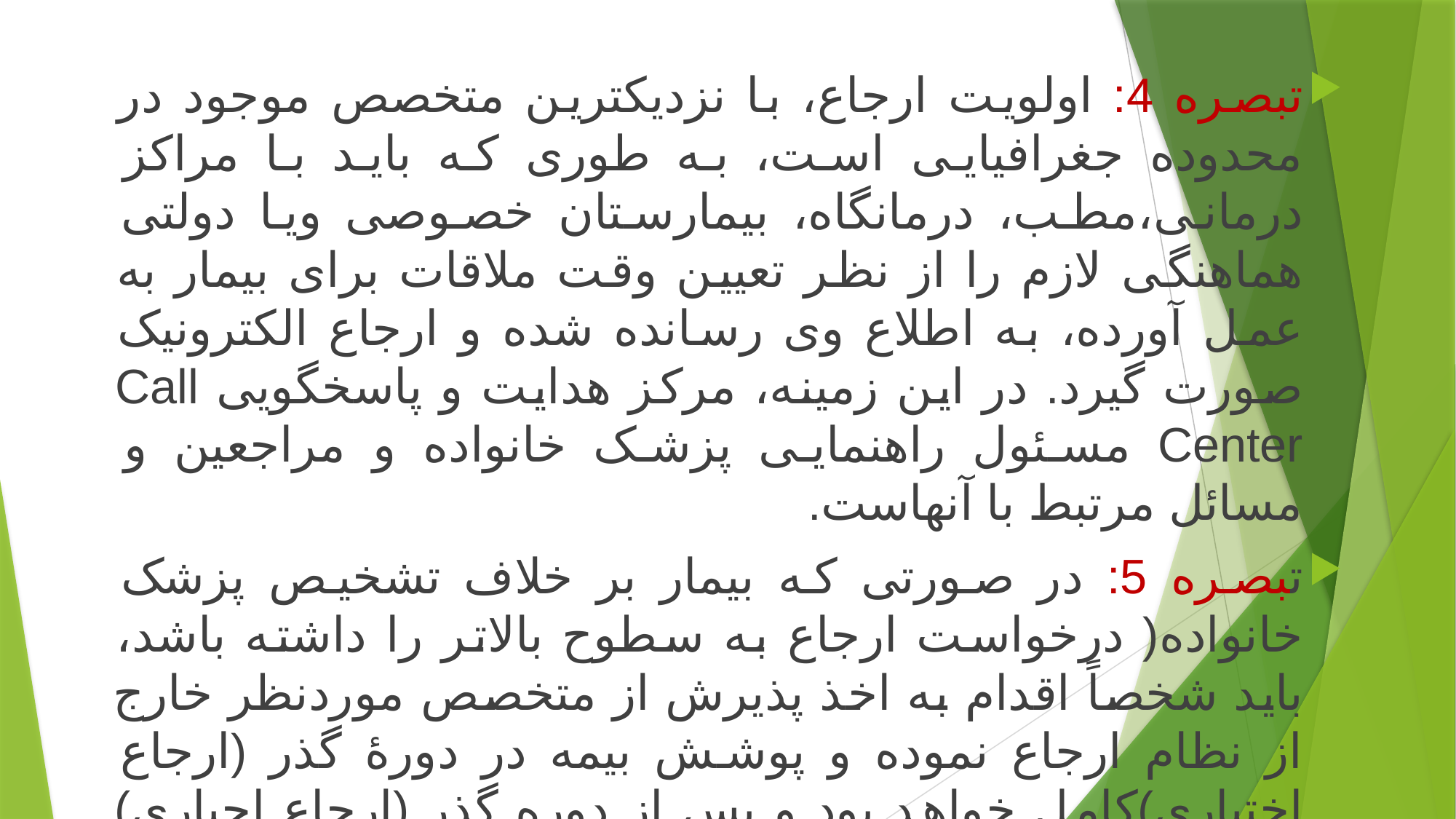

تبصره 4: اولویت ارجاع، با نزدیکترین متخصص موجود در محدوده جغرافیایی است، به طوری که باید با مراکز درمانی،مطب، درمانگاه، بیمارستان خصوصی ویا دولتی هماهنگی لازم را از نظر تعیین وقت ملاقات برای بیمار به عمل آورده، به اطلاع وی رسانده شده و ارجاع الکترونیک صورت گیرد. در این زمینه، مرکز هدایت و پاسخگویی Call Center مسئول راهنمایی پزشک خانواده و مراجعین و مسائل مرتبط با آنهاست.
تبصره 5: در صورتی که بیمار بر خلاف تشخیص پزشک خانواده( درخواست ارجاع به سطوح بالاتر را داشته باشد، باید شخصاً اقدام به اخذ پذیرش از متخصص موردنظر خارج از نظام ارجاع نموده و پوشش بیمه در دورۀ گذر (ارجاع اختیاری)کامل خواهد بود و پس از دوره گذر (ارجاع اجباری) به صورت آزاد محاسبه خواهدشد.